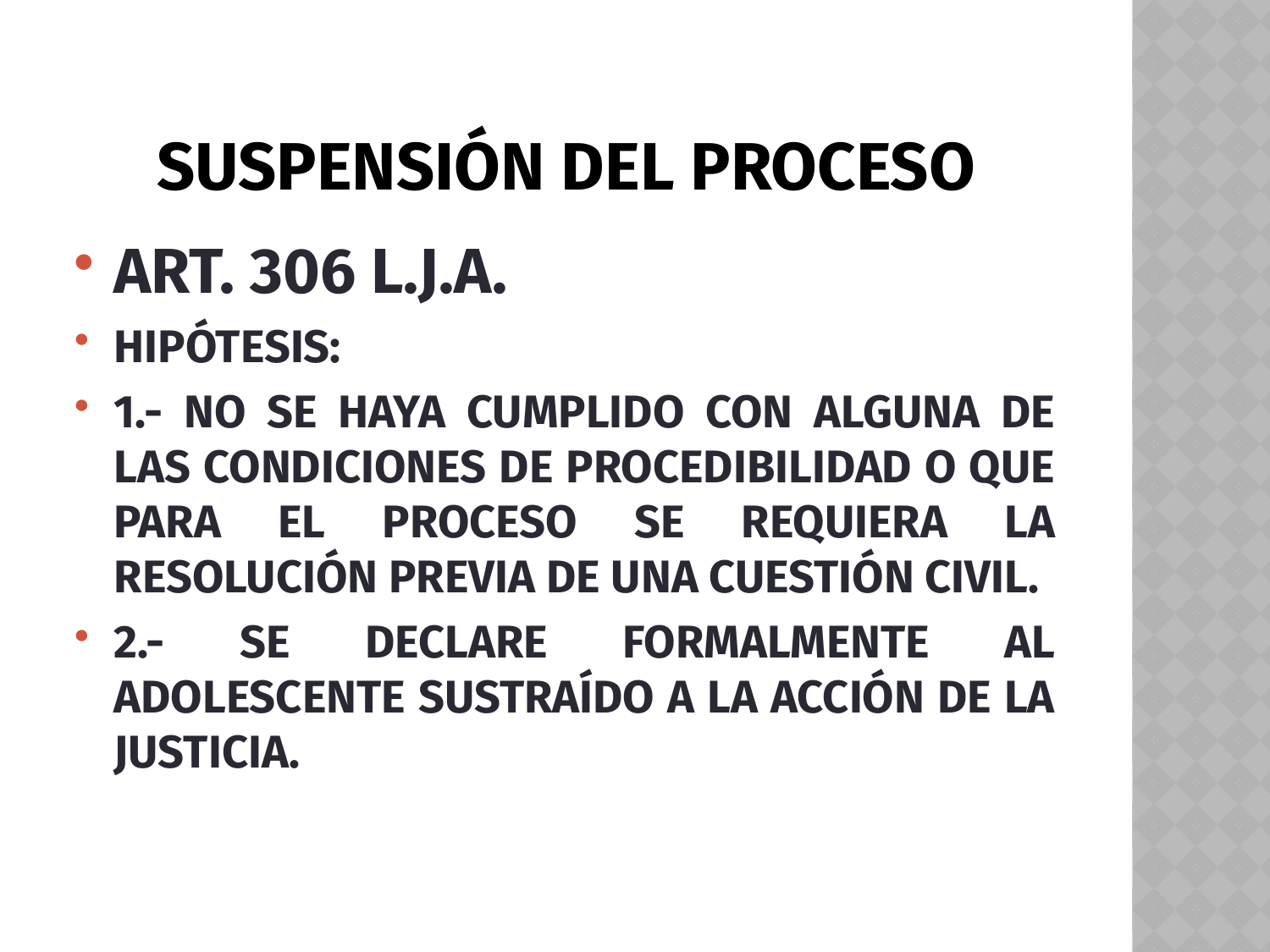

# Suspensión del proceso
ART. 306 L.J.A.
HIPÓTESIS:
1.- NO SE HAYA CUMPLIDO CON ALGUNA DE LAS CONDICIONES DE PROCEDIBILIDAD O QUE PARA EL PROCESO SE REQUIERA LA RESOLUCIÓN PREVIA DE UNA CUESTIÓN CIVIL.
2.- SE DECLARE FORMALMENTE AL ADOLESCENTE SUSTRAÍDO A LA ACCIÓN DE LA JUSTICIA.